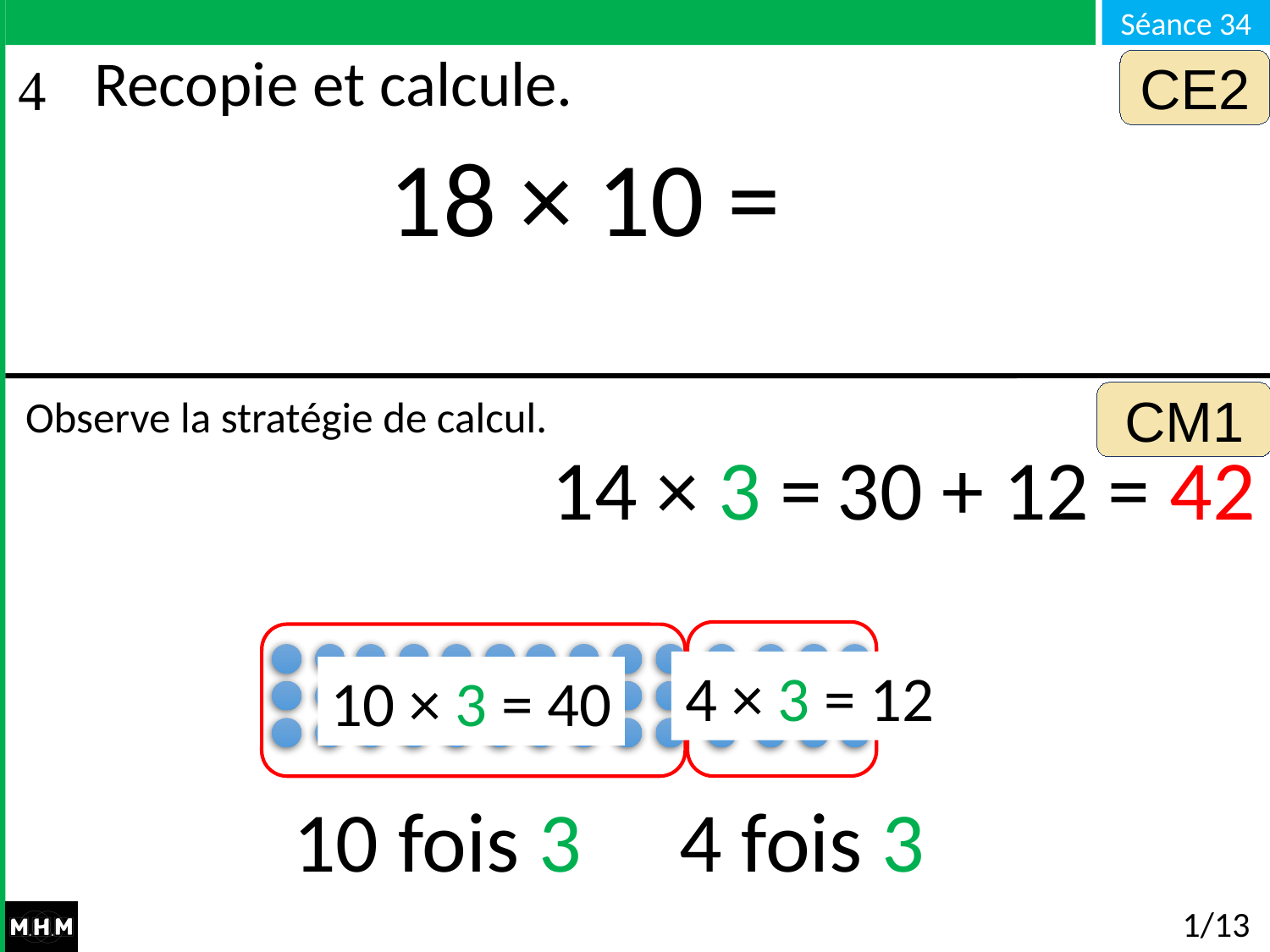

CE2
# Recopie et calcule.
18 × 10 =

Observe la stratégie de calcul.
CM1
30 + 12 = 42
14 × 3 = …

4 × 3 = 12
10 × 3 = 40

10 fois 3
4 fois 3
1/13